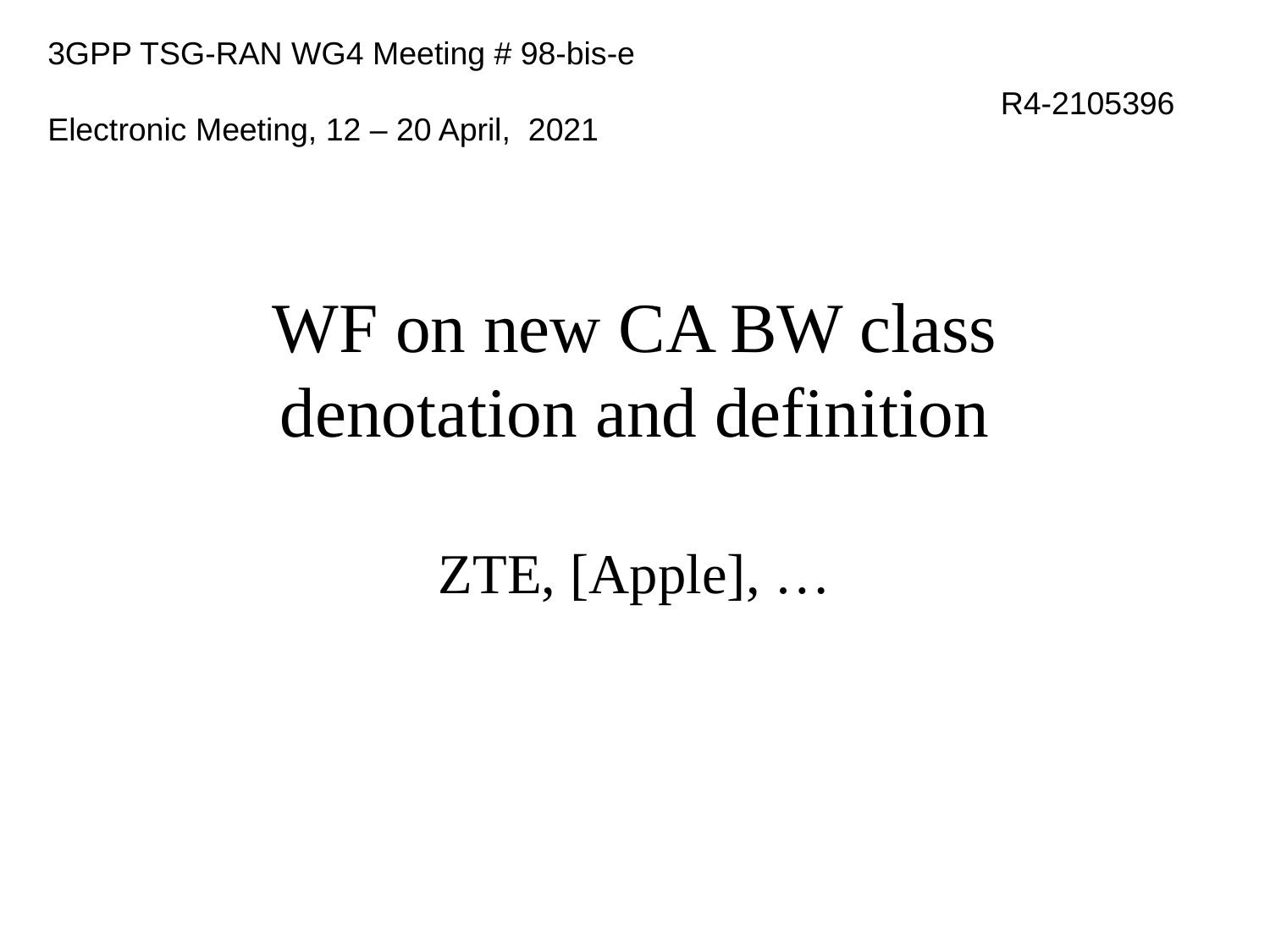

# 3GPP TSG-RAN WG4 Meeting # 98-bis-e Electronic Meeting, 12 – 20 April,  2021
        R4-2105396
WF on new CA BW class denotation and definition
ZTE, [Apple], …